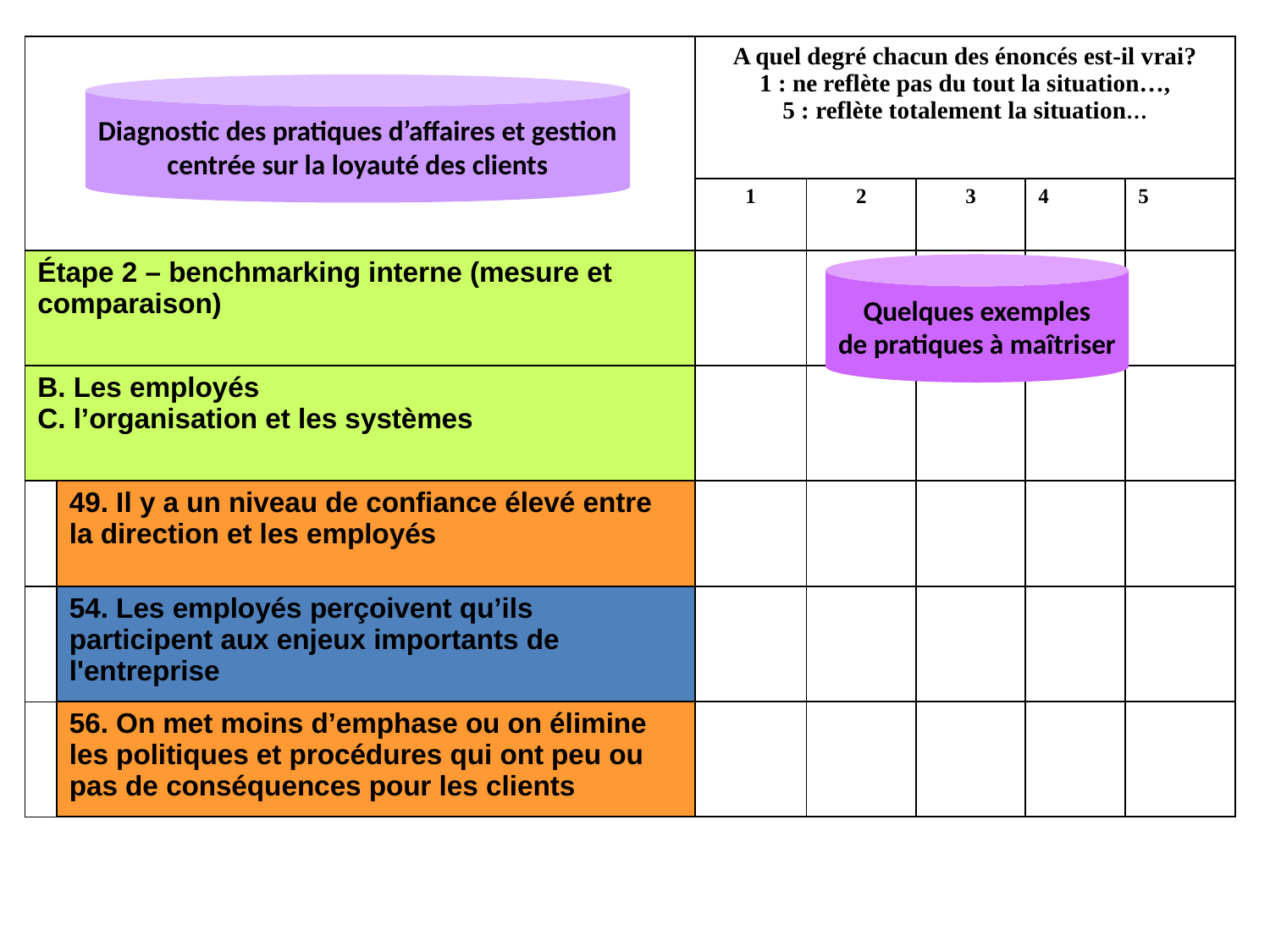

|  |  | A quel degré chacun des énoncés est-il vrai? 1 : ne reflète pas du tout la situation…, 5 : reflète totalement la situation… |  |  |  |  |
| --- | --- | --- | --- | --- | --- | --- |
|  |  | 1 | 2 | 3 | 4 | 5 |
| Étape 2 – benchmarking interne (mesure et comparaison) |  |  |  |  |  |  |
| B. Les employés C. l’organisation et les systèmes |  |  |  |  |  |  |
|  | 49. Il y a un niveau de confiance élevé entre la direction et les employés |  |  |  |  |  |
|  | 54. Les employés perçoivent qu’ils participent aux enjeux importants de l'entreprise |  |  |  |  |  |
|  | 56. On met moins d’emphase ou on élimine les politiques et procédures qui ont peu ou pas de conséquences pour les clients |  |  |  |  |  |
Diagnostic des pratiques d’affaires et gestion
centrée sur la loyauté des clients
Quelques exemples
de pratiques à maîtriser